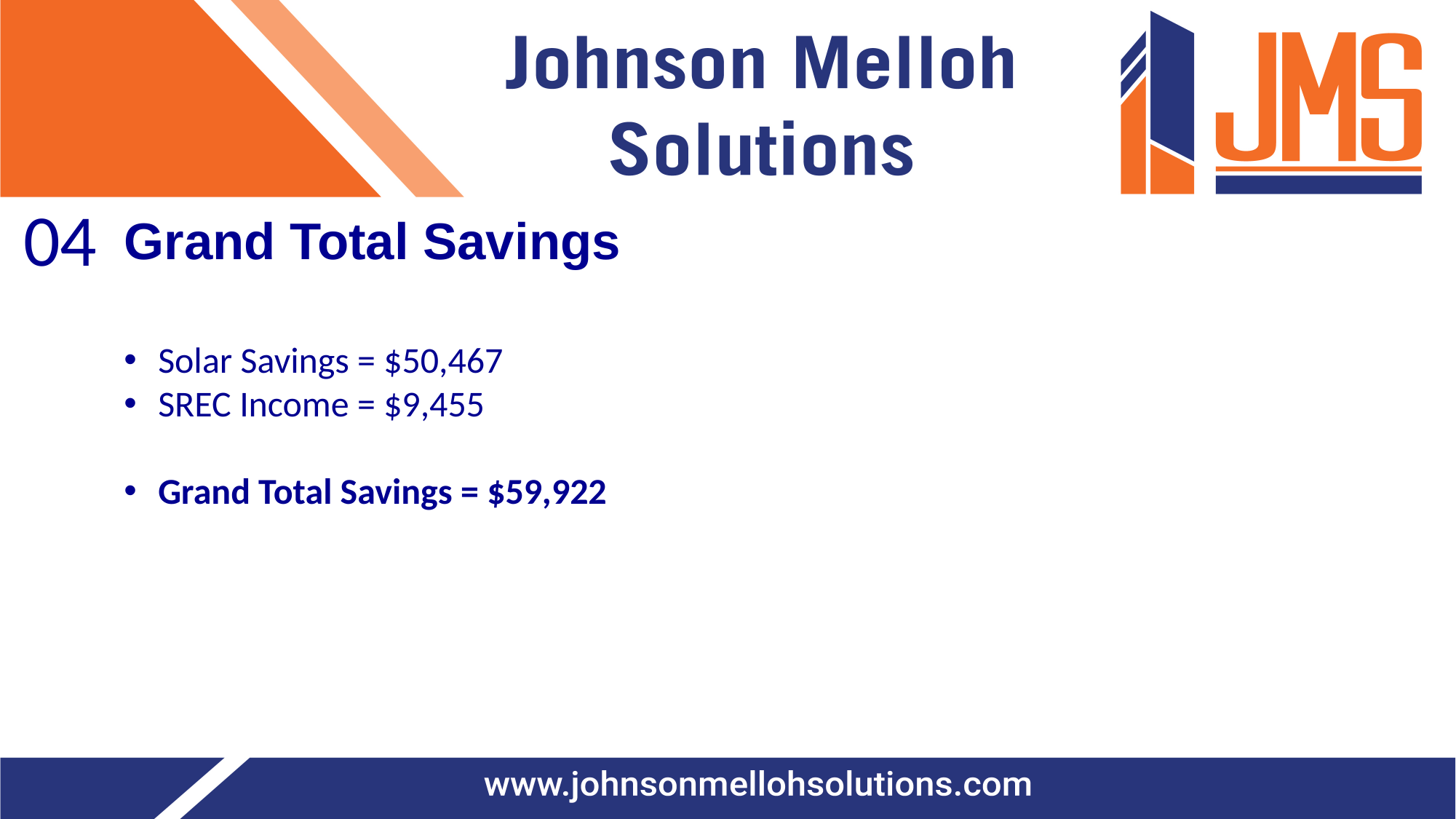

# Grand Total Savings
04

Solar Savings = $50,467
SREC Income = $9,455

Grand Total Savings = $59,922

02
Guaranteed Energy Savings Process

03

Selecting a Provider